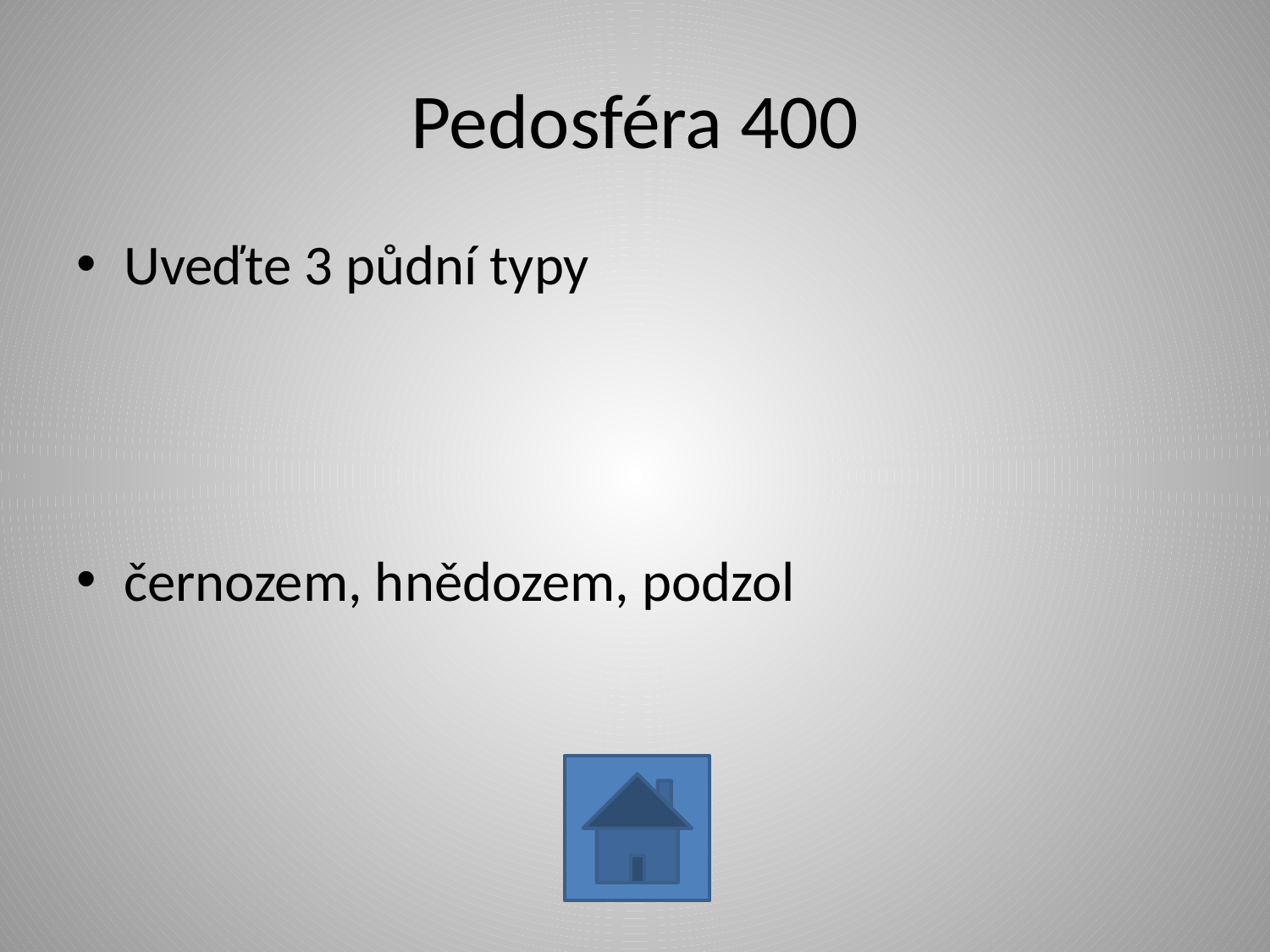

# Pedosféra 400
Uveďte 3 půdní typy

černozem, hnědozem, podzol